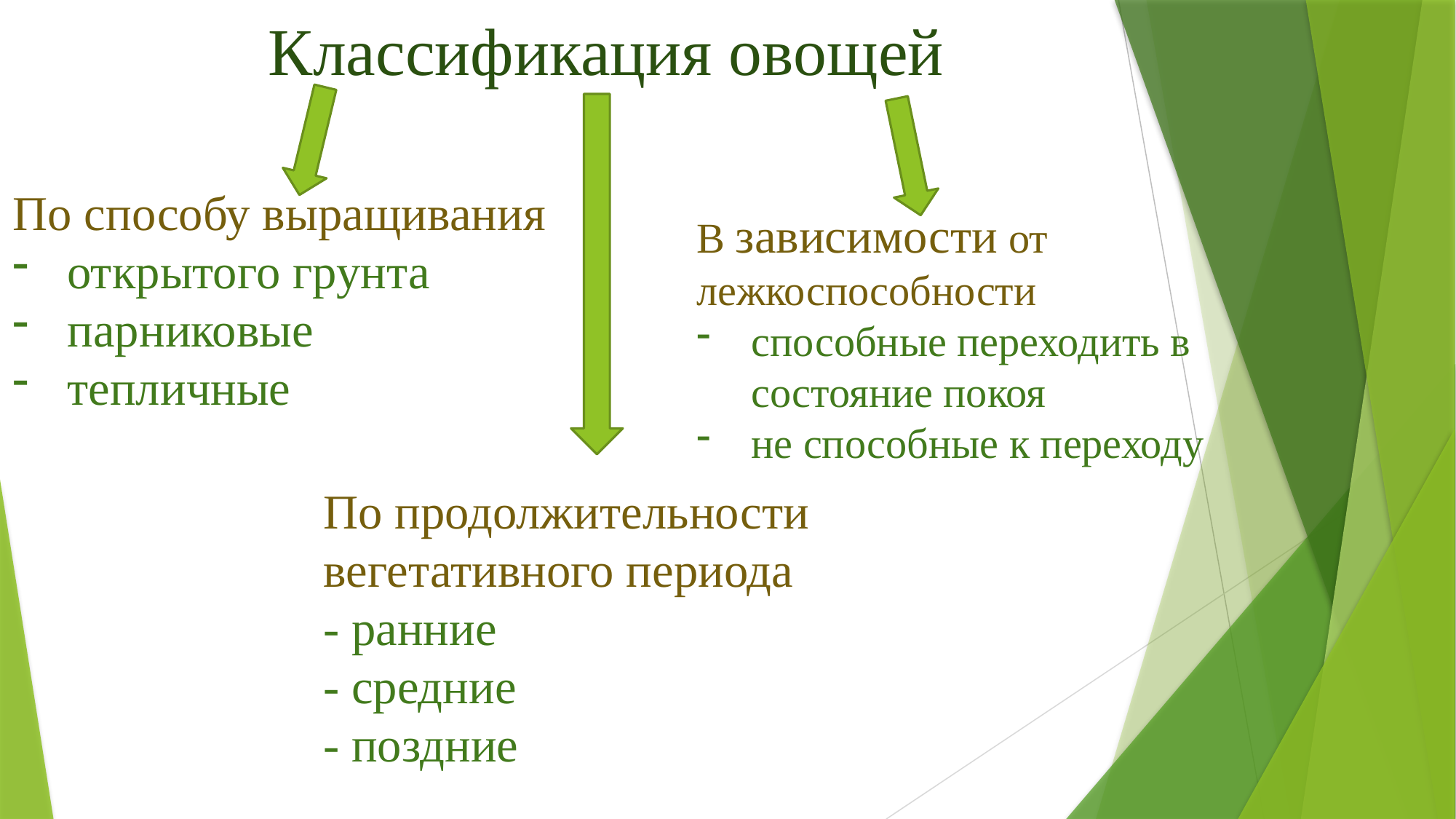

# Классификация овощей

По способу выращивания
открытого грунта
парниковые
тепличные

В зависимости от лежкоспособности
способные переходить в состояние покоя
не способные к переходу
По продолжительности вегетативного периода
- ранние
- средние
- поздние